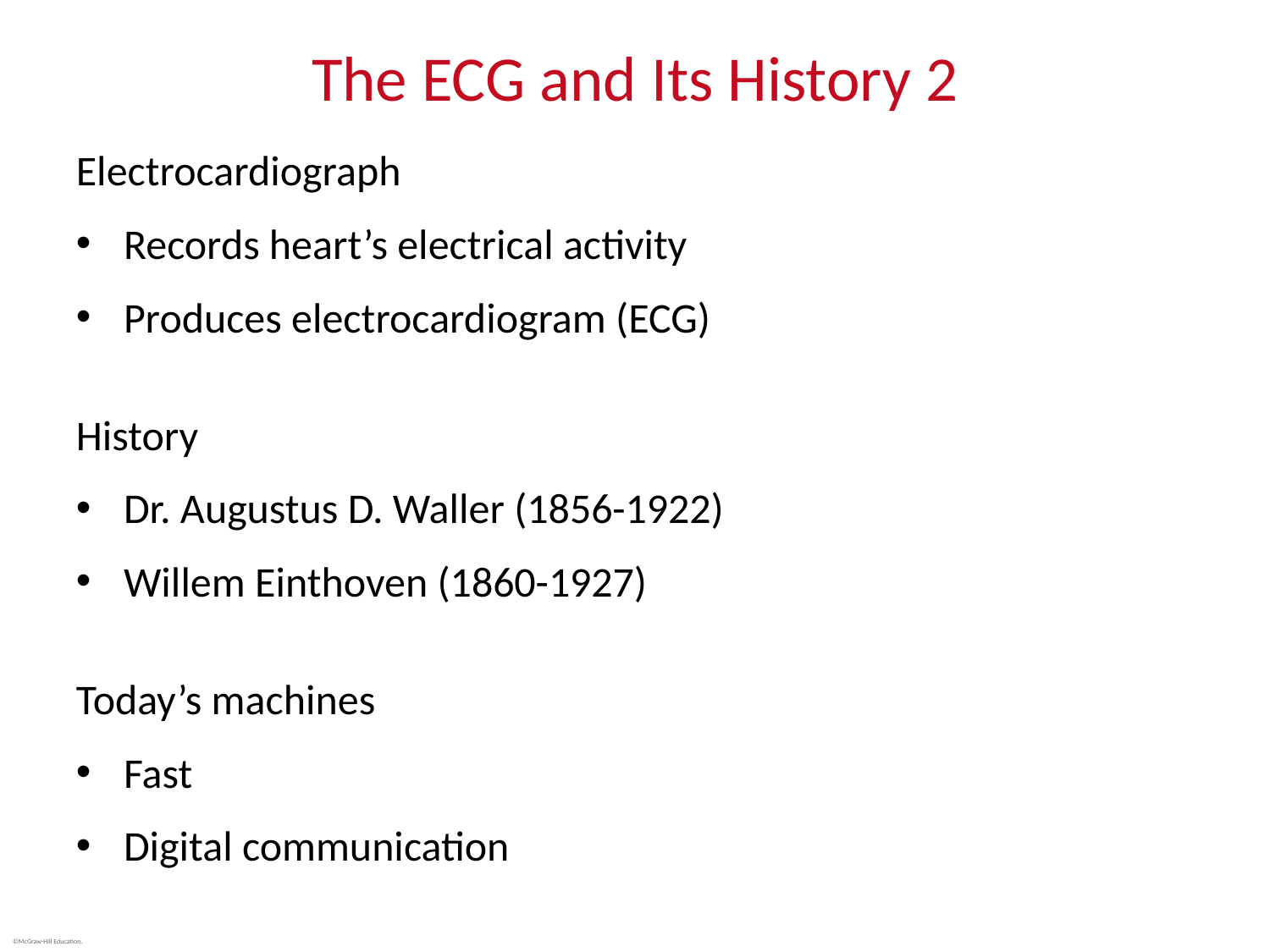

# The ECG and Its History 2
Electrocardiograph
Records heart’s electrical activity
Produces electrocardiogram (ECG)
History
Dr. Augustus D. Waller (1856-1922)
Willem Einthoven (1860-1927)
Today’s machines
Fast
Digital communication